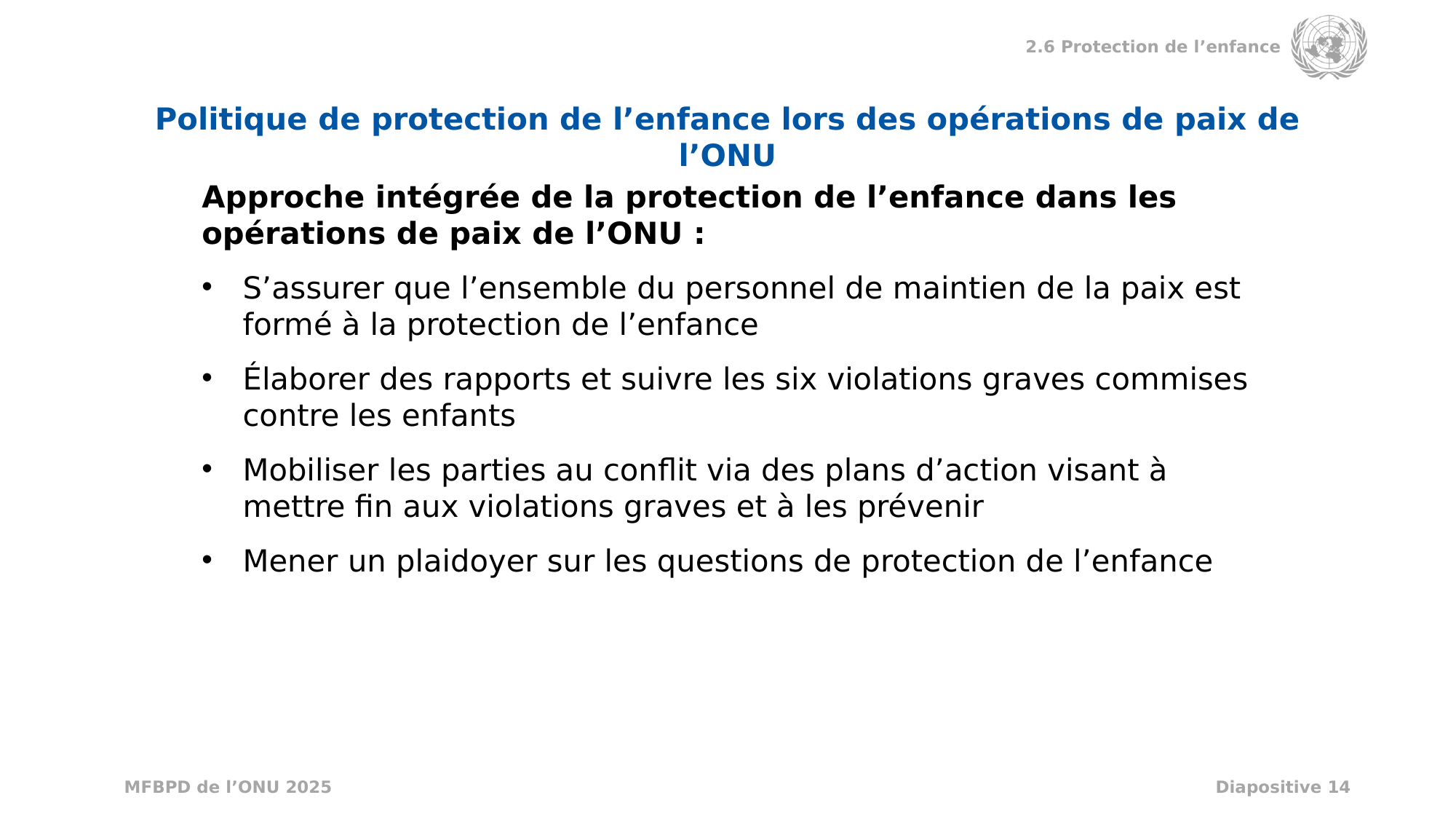

Politique de protection de l’enfance lors des opérations de paix de l’ONU
Approche intégrée de la protection de l’enfance dans les opérations de paix de l’ONU :
S’assurer que l’ensemble du personnel de maintien de la paix est formé à la protection de l’enfance
Élaborer des rapports et suivre les six violations graves commises contre les enfants
Mobiliser les parties au conflit via des plans d’action visant à mettre fin aux violations graves et à les prévenir
Mener un plaidoyer sur les questions de protection de l’enfance